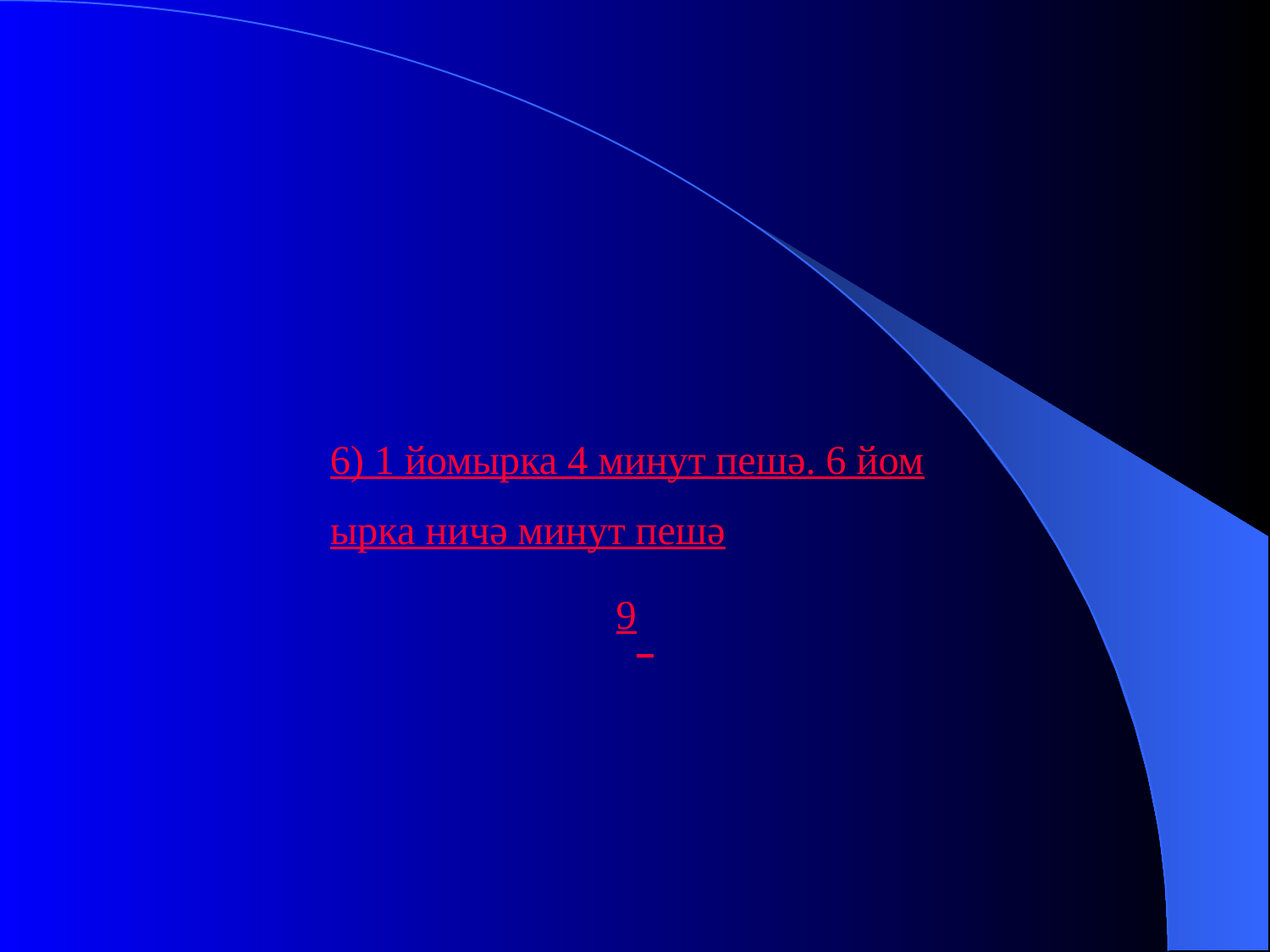

6) 1 йомырка 4 минут пешә. 6 йомырка ничә минут пешә9